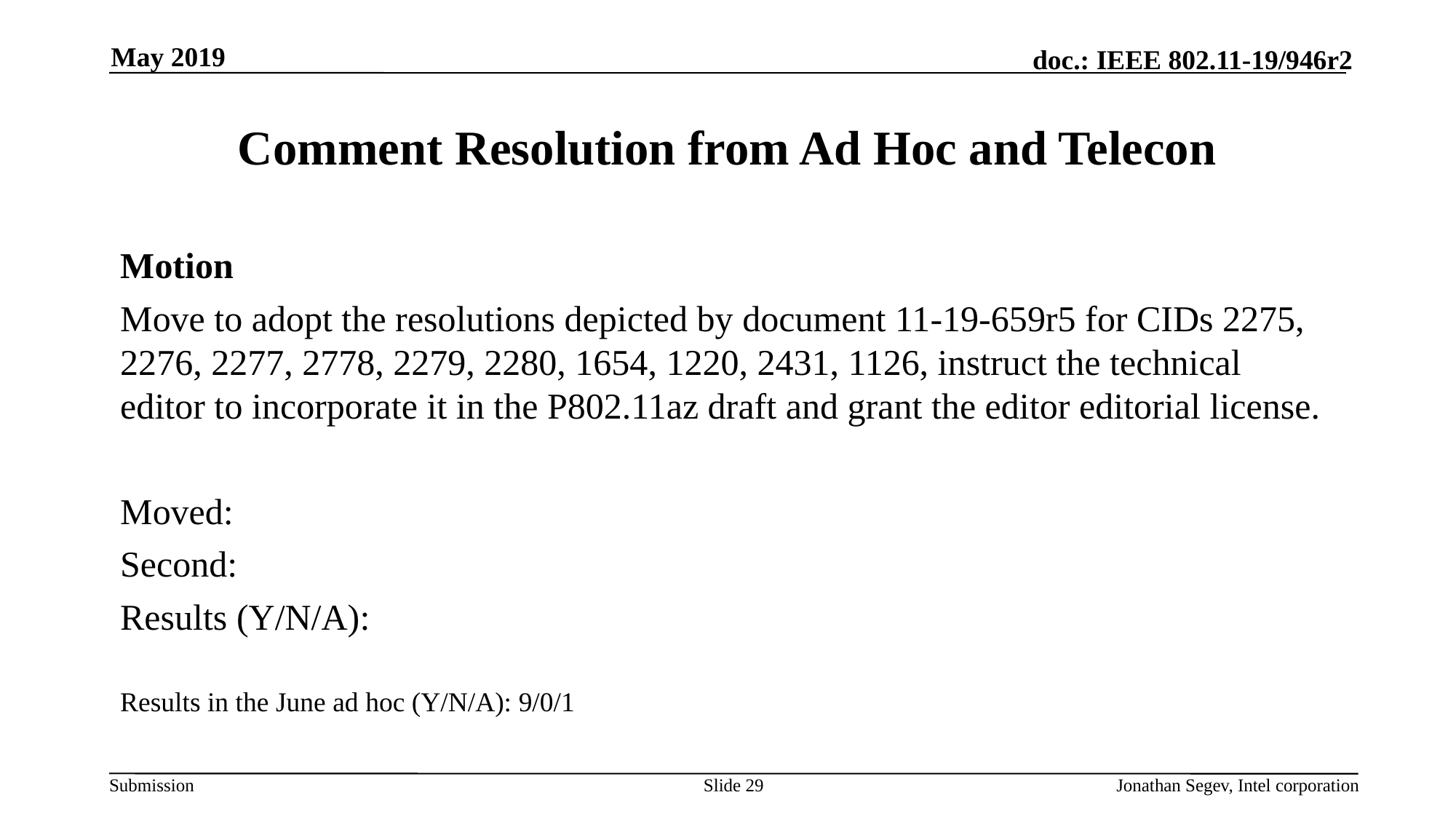

May 2019
# Comment Resolution from Ad Hoc and Telecon
Motion
Move to adopt the resolutions depicted by document 11-19-659r5 for CIDs 2275, 2276, 2277, 2778, 2279, 2280, 1654, 1220, 2431, 1126, instruct the technical editor to incorporate it in the P802.11az draft and grant the editor editorial license.

Moved:
Second:
Results (Y/N/A):

Results in the June ad hoc (Y/N/A): 9/0/1

Slide 29
Jonathan Segev, Intel corporation